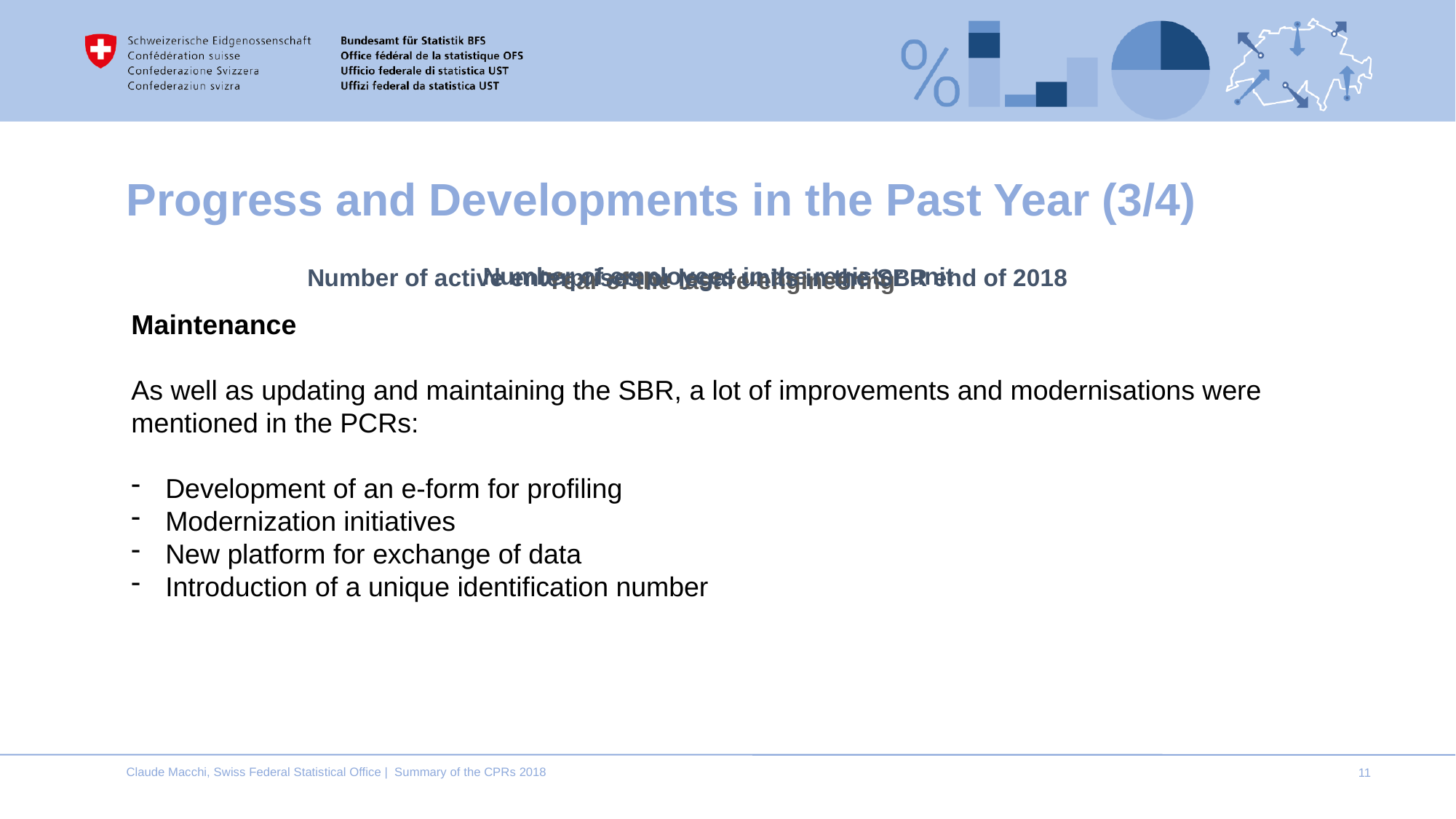

# Progress and Developments in the Past Year (3/4)

[unsupported chart]

[unsupported chart]

[unsupported chart]

[unsupported chart]

Maintenance

As well as updating and maintaining the SBR, a lot of improvements and modernisations were mentioned in the PCRs:

Development of an e-form for profiling
Modernization initiatives
New platform for exchange of data
Introduction of a unique identification number

Claude Macchi, Swiss Federal Statistical Office |  Summary of the CPRs 2018
11